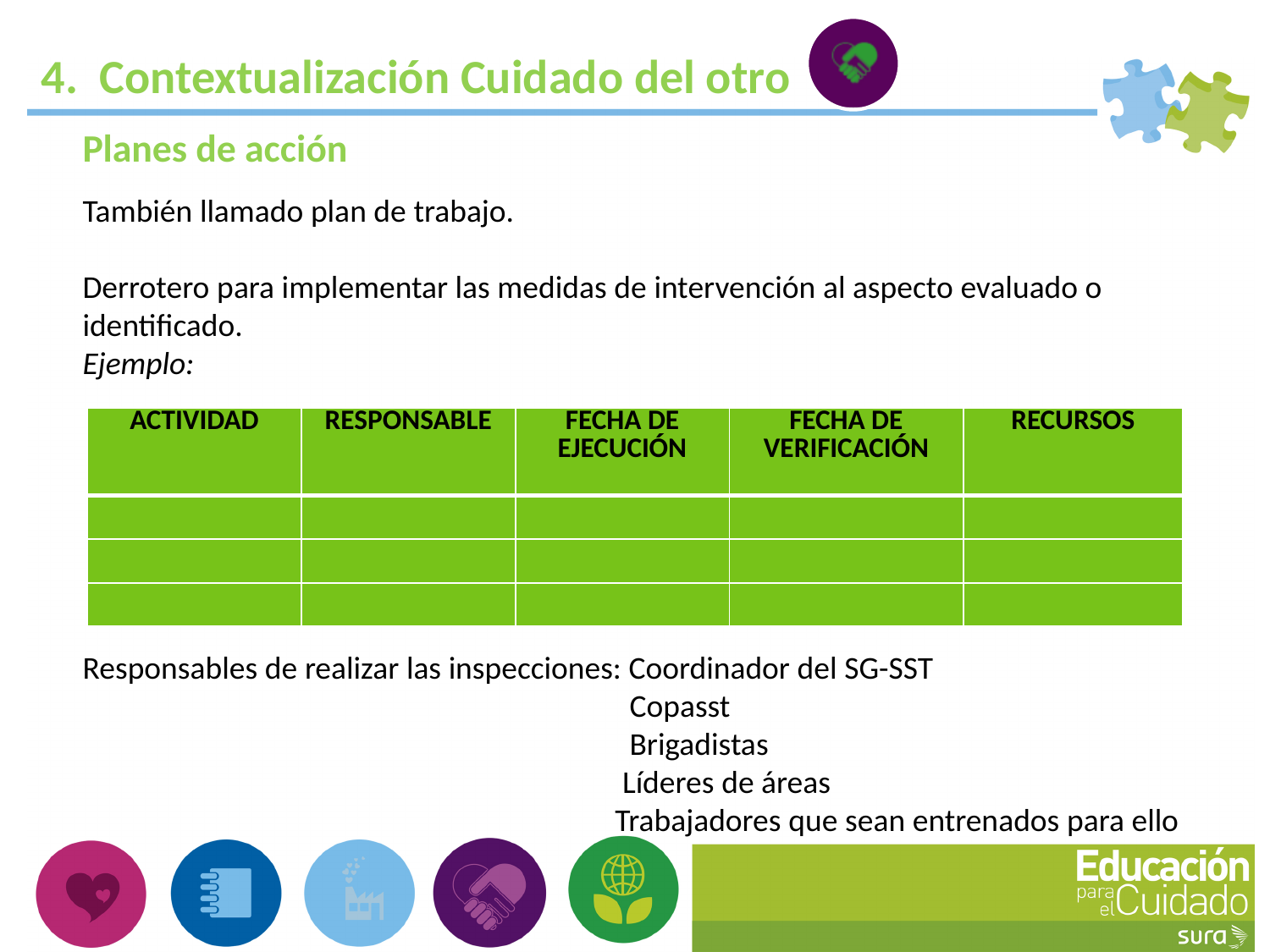

4.  Contextualización Cuidado del otro
Planes de acción

También llamado plan de trabajo.

Derrotero para implementar las medidas de intervención al aspecto evaluado o identificado.
Ejemplo:

Responsables de realizar las inspecciones: Coordinador del SG-SST
                                                                            Copasst
                                                                            Brigadistas
                                                                           Líderes de áreas
                                                                          Trabajadores que sean entrenados para ello

| ACTIVIDAD | RESPONSABLE | FECHA DE EJECUCIÓN | FECHA DE VERIFICACIÓN | RECURSOS |
| --- | --- | --- | --- | --- |
|  |  |  |  |  |
|  |  |  |  |  |
|  |  |  |  |  |